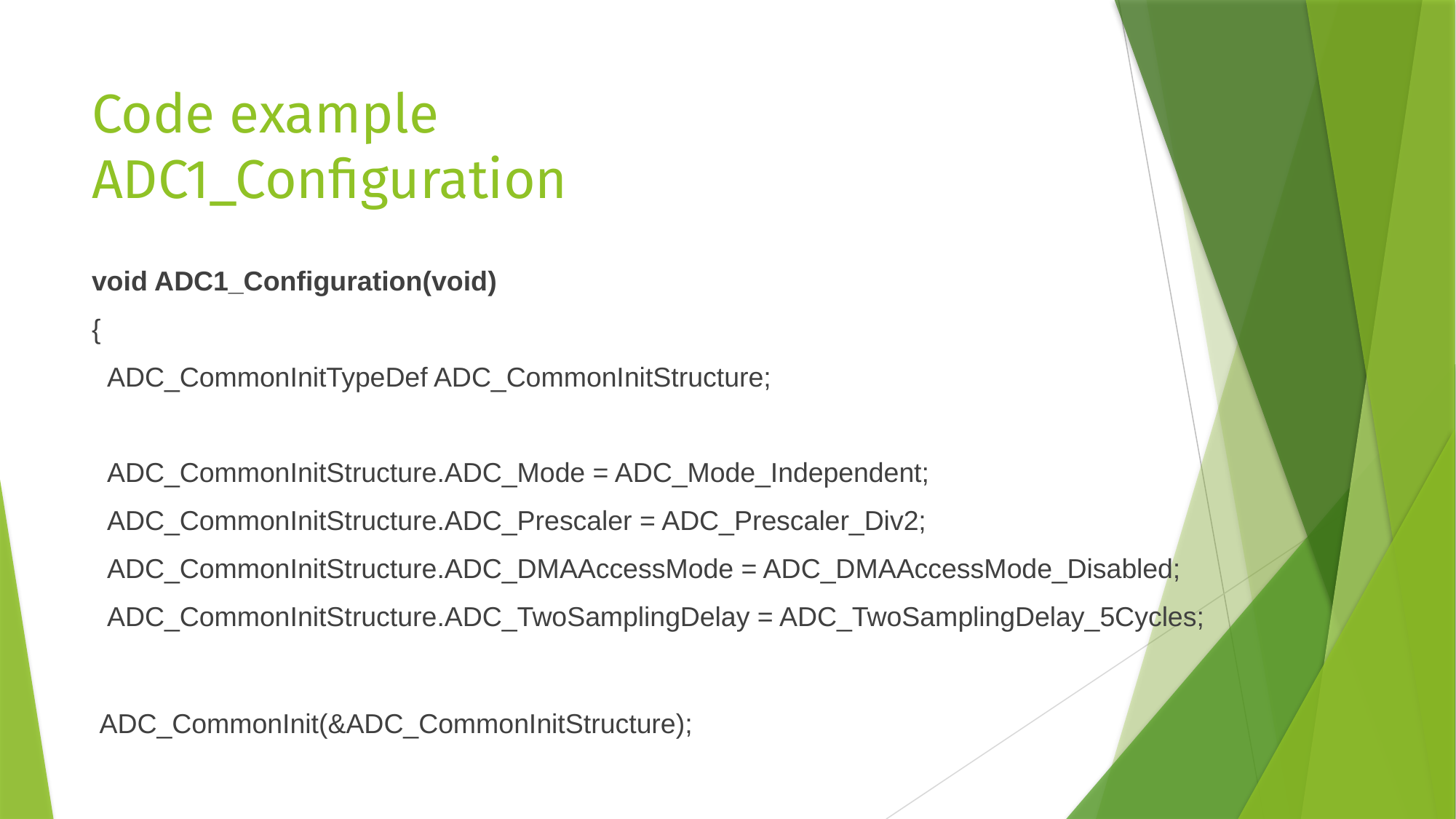

# Code example ADC1_Configuration
void ADC1_Configuration(void)
{
  ADC_CommonInitTypeDef ADC_CommonInitStructure;

  ADC_CommonInitStructure.ADC_Mode = ADC_Mode_Independent;
  ADC_CommonInitStructure.ADC_Prescaler = ADC_Prescaler_Div2;
  ADC_CommonInitStructure.ADC_DMAAccessMode = ADC_DMAAccessMode_Disabled;
  ADC_CommonInitStructure.ADC_TwoSamplingDelay = ADC_TwoSamplingDelay_5Cycles;

 ADC_CommonInit(&ADC_CommonInitStructure);